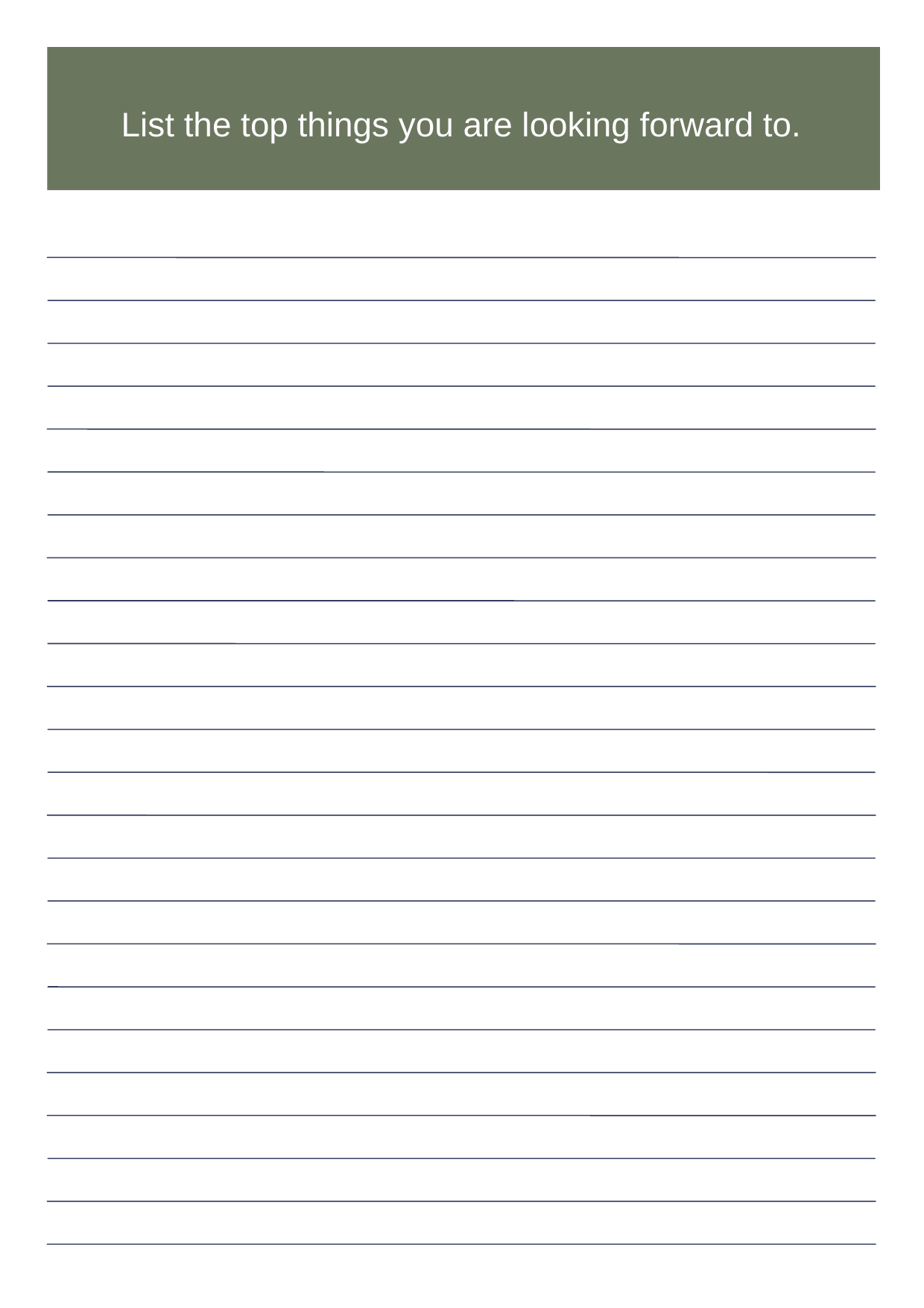

List the top things you are looking forward to.